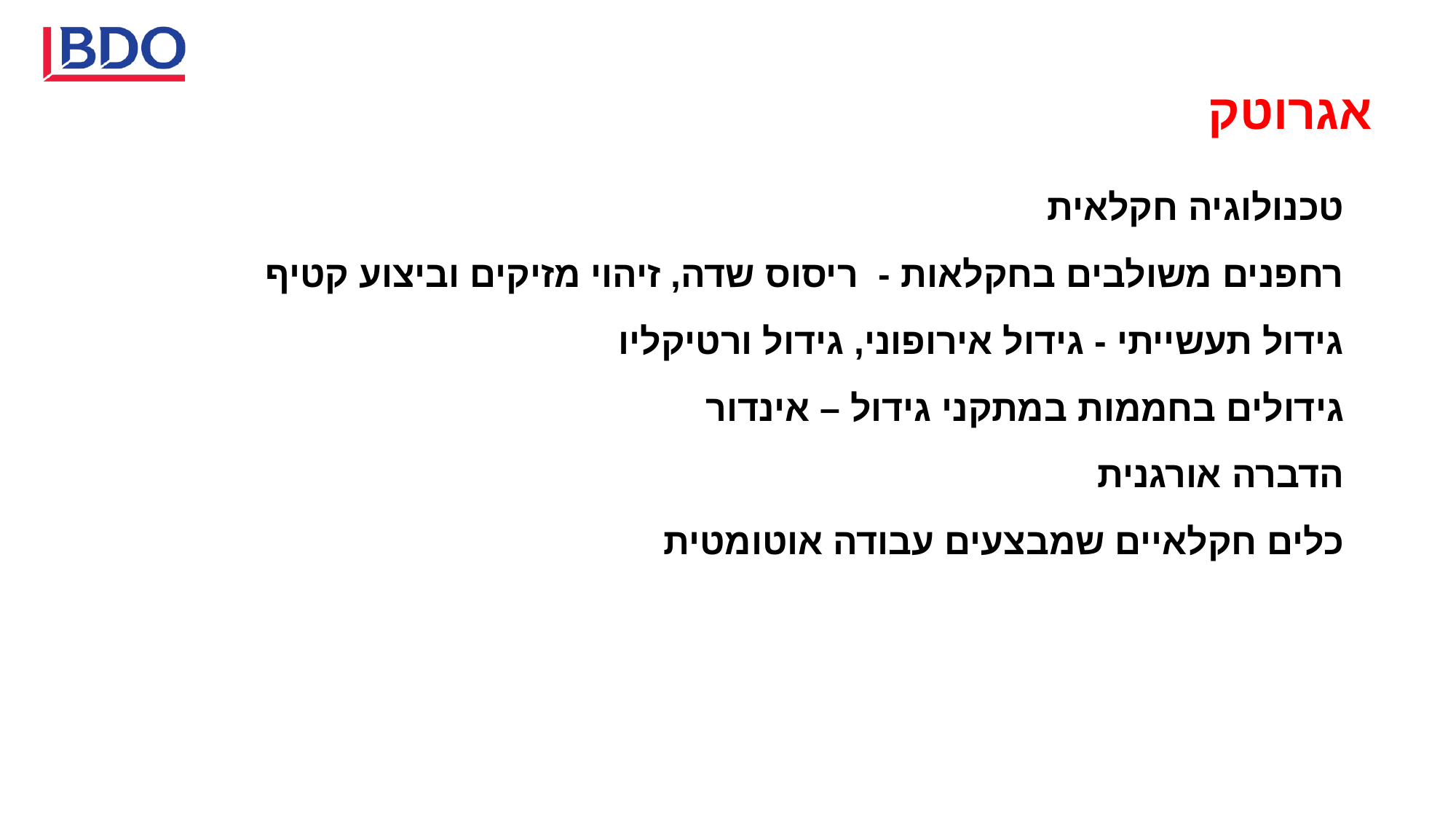

אגרוטק
טכנולוגיה חקלאית
רחפנים משולבים בחקלאות -  ריסוס שדה, זיהוי מזיקים וביצוע קטיף
גידול תעשייתי - גידול אירופוני, גידול ורטיקליו
גידולים בחממות במתקני גידול – אינדור
הדברה אורגנית
כלים חקלאיים שמבצעים עבודה אוטומטית